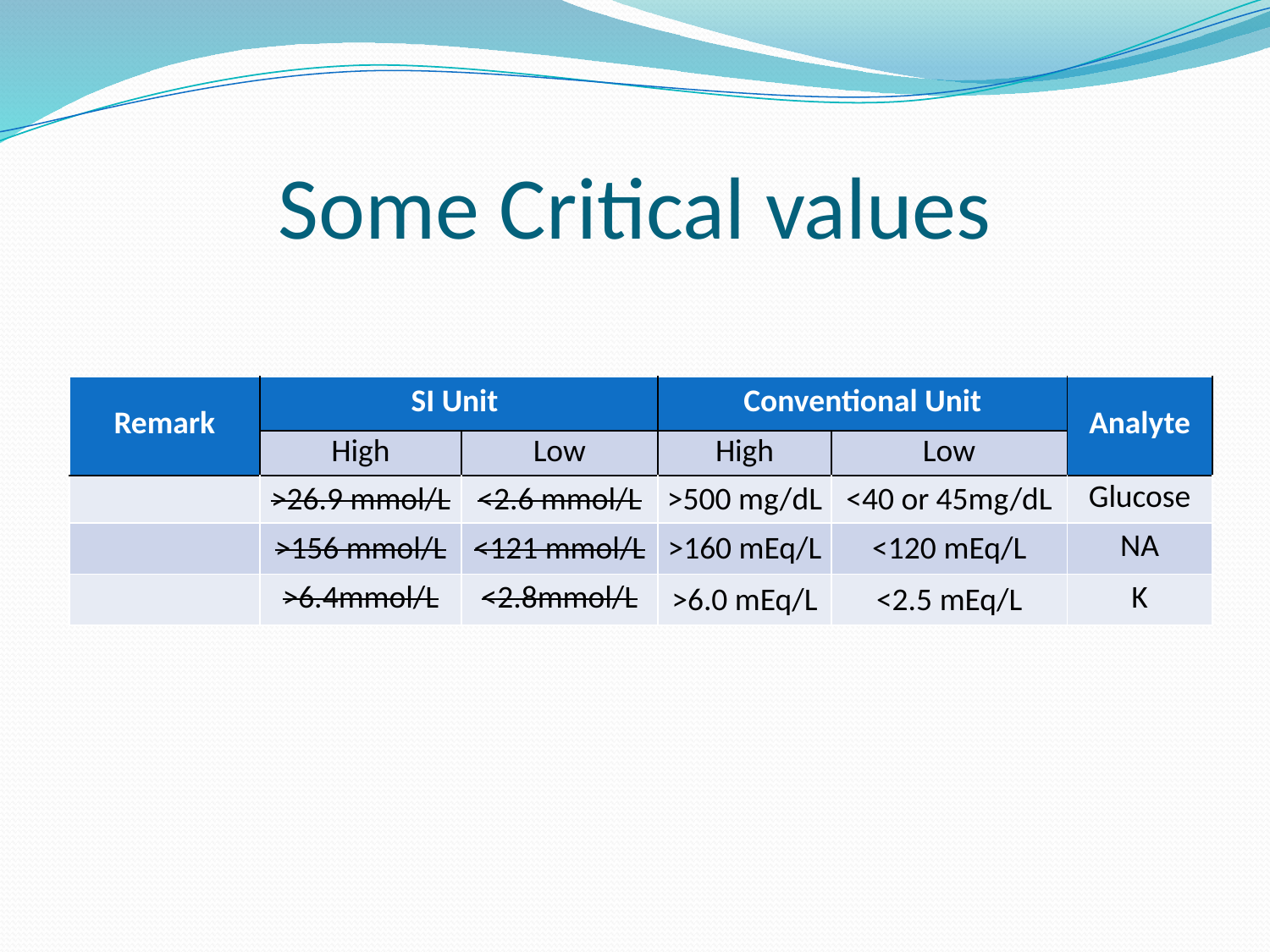

# Some Critical values
| Remark | SI Unit |  | Conventional Unit |  | Analyte |
| --- | --- | --- | --- | --- | --- |
|  | High | Low | High | Low |  |
|  | >26.9 mmol/L | <2.6 mmol/L | >500 mg/dL | <40 or 45mg/dL | Glucose |
|  | >156 mmol/L | <121 mmol/L | >160 mEq/L | <120 mEq/L | NA |
|  | >6.4mmol/L | <2.8mmol/L | >6.0 mEq/L | <2.5 mEq/L | K |